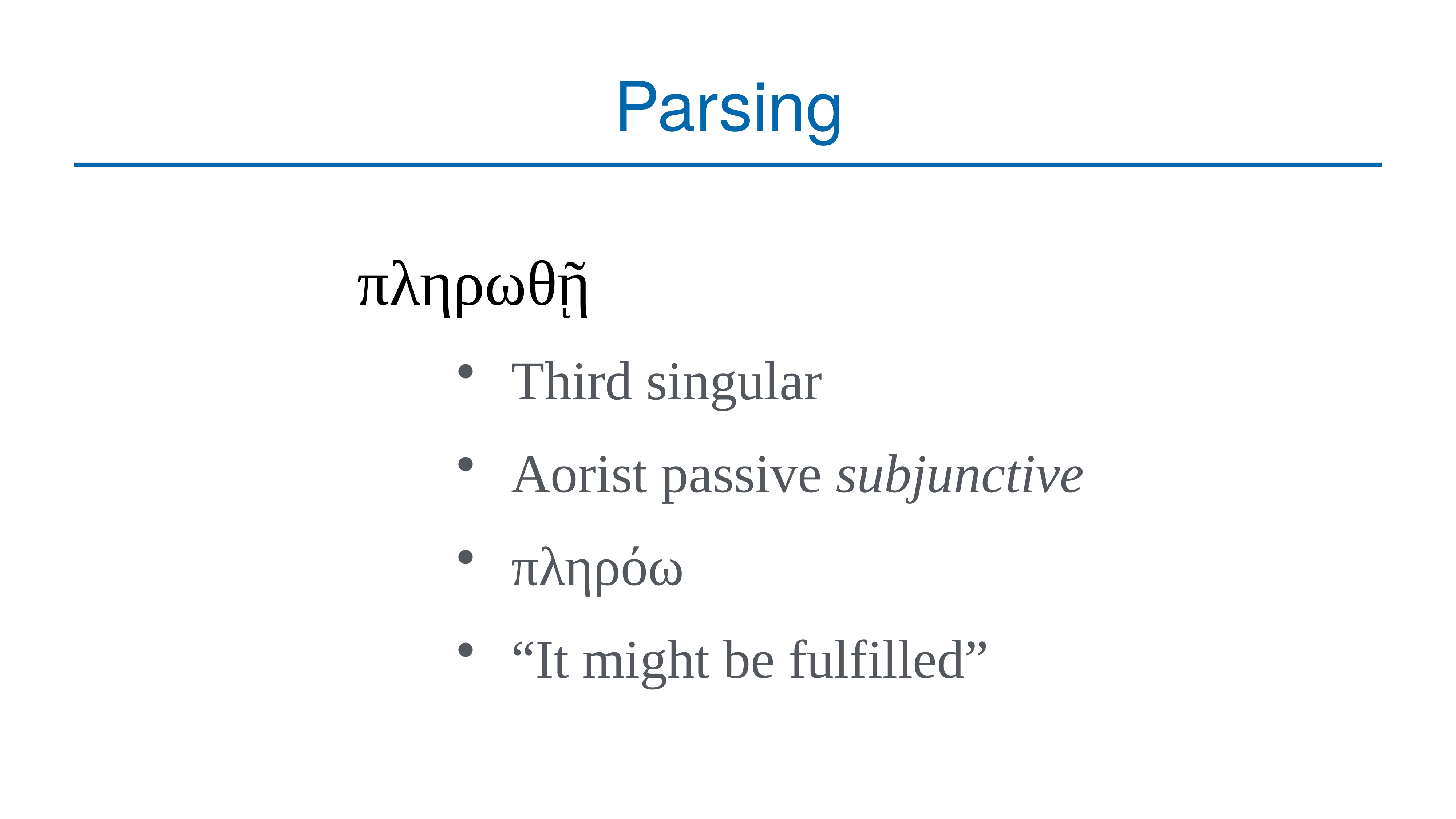

# Parsing
πληρωθῇ
Third singular
Aorist passive subjunctive
πληρόω
“It might be fulfilled”